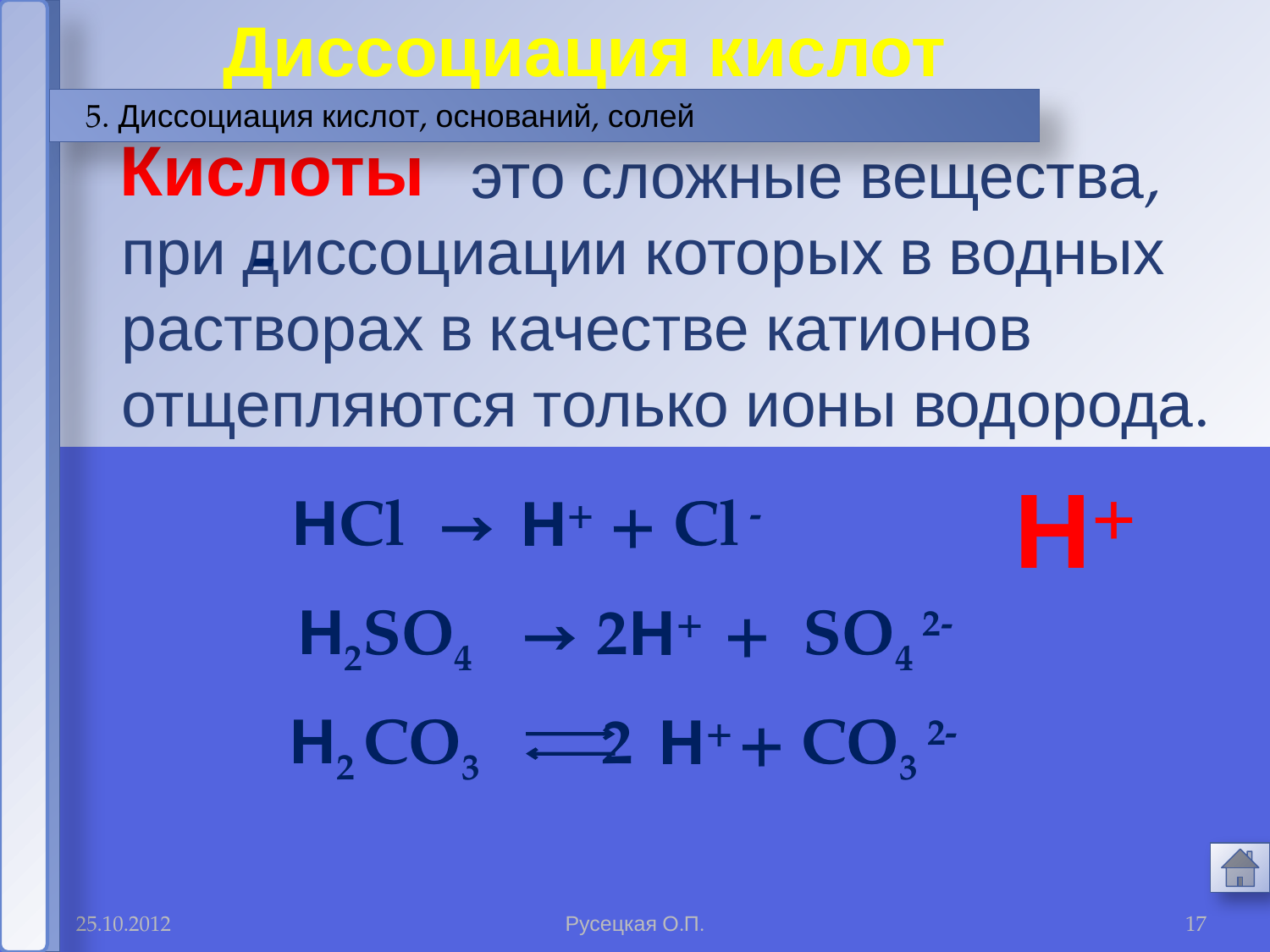

Диссоциация кислот
   5. Диссоциация кислот, оснований, солей
Кислоты -
                      это сложные вещества, при диссоциации которых в водных растворах в качестве катионов отщепляются только ионы водорода.

Н+

Н+
НCl  →       + Cl -
Н+
Н2SO4   → 2      +  SO4 2-
Н+
Н2 CO3             2       + CO3 2-

25.10.2012
Русецкая О.П.
17